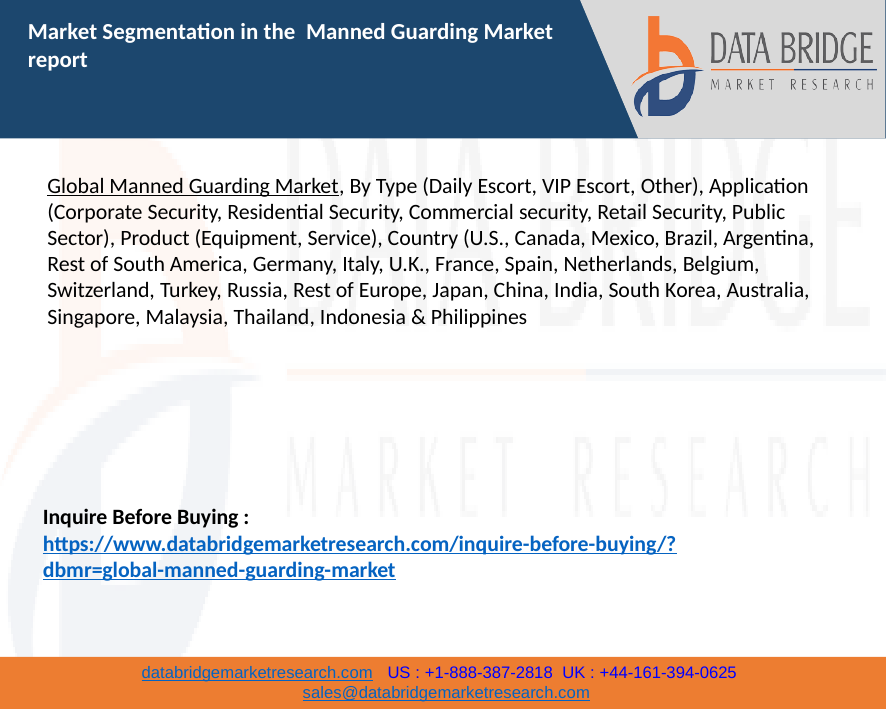

Market Segmentation in the  Manned Guarding Market report

Global Manned Guarding Market, By Type (Daily Escort, VIP Escort, Other), Application (Corporate Security, Residential Security, Commercial security, Retail Security, Public Sector), Product (Equipment, Service), Country (U.S., Canada, Mexico, Brazil, Argentina, Rest of South America, Germany, Italy, U.K., France, Spain, Netherlands, Belgium, Switzerland, Turkey, Russia, Rest of Europe, Japan, China, India, South Korea, Australia, Singapore, Malaysia, Thailand, Indonesia & Philippines
Inquire Before Buying : https://www.databridgemarketresearch.com/inquire-before-buying/?dbmr=global-manned-guarding-market

3